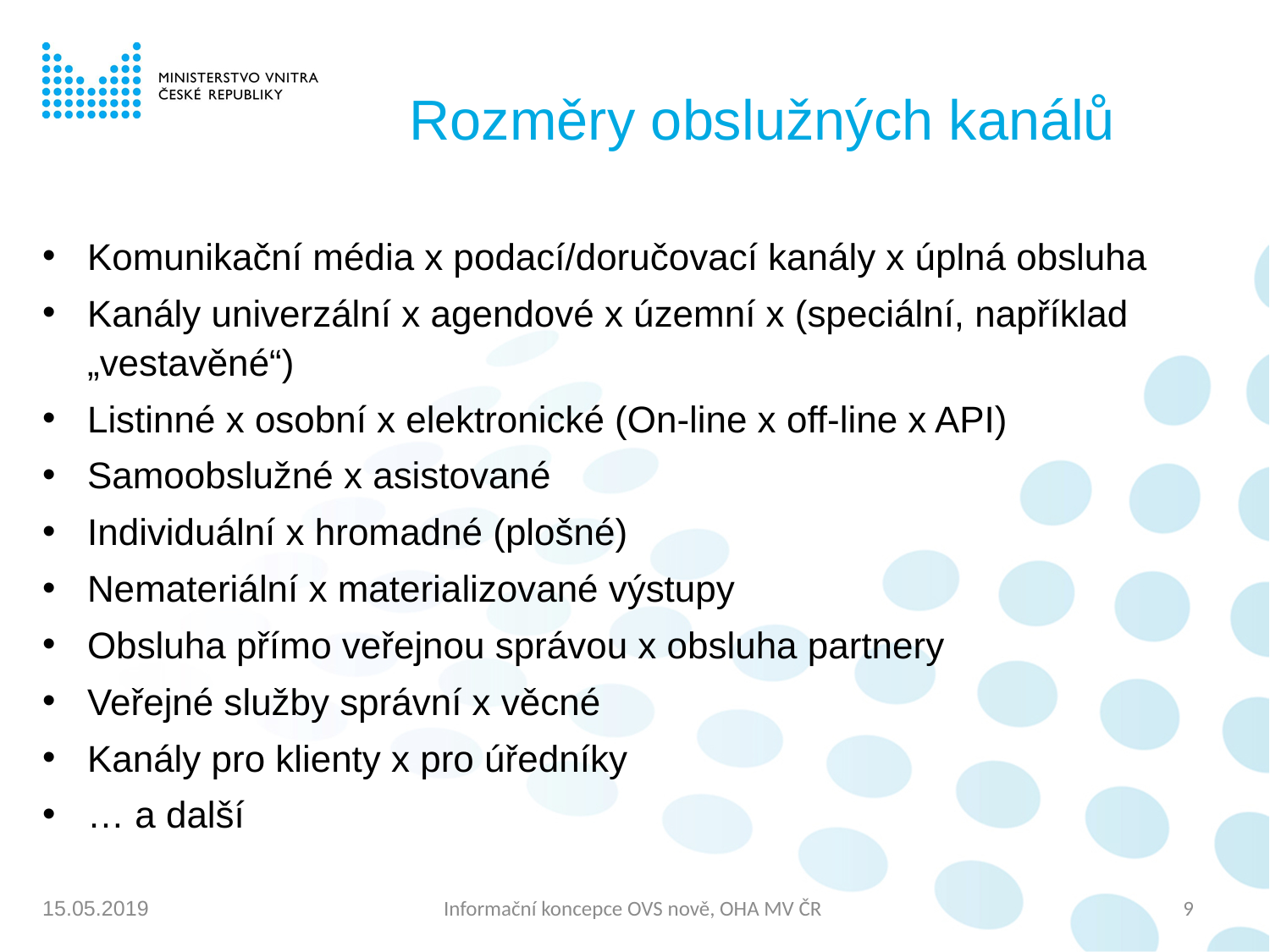

# Rozměry obslužných kanálů
Komunikační média x podací/doručovací kanály x úplná obsluha
Kanály univerzální x agendové x územní x (speciální, například „vestavěné“)
Listinné x osobní x elektronické (On-line x off-line x API)
Samoobslužné x asistované
Individuální x hromadné (plošné)
Nemateriální x materializované výstupy
Obsluha přímo veřejnou správou x obsluha partnery
Veřejné služby správní x věcné
Kanály pro klienty x pro úředníky
… a další
Informační koncepce OVS nově, OHA MV ČR
9
15.05.2019